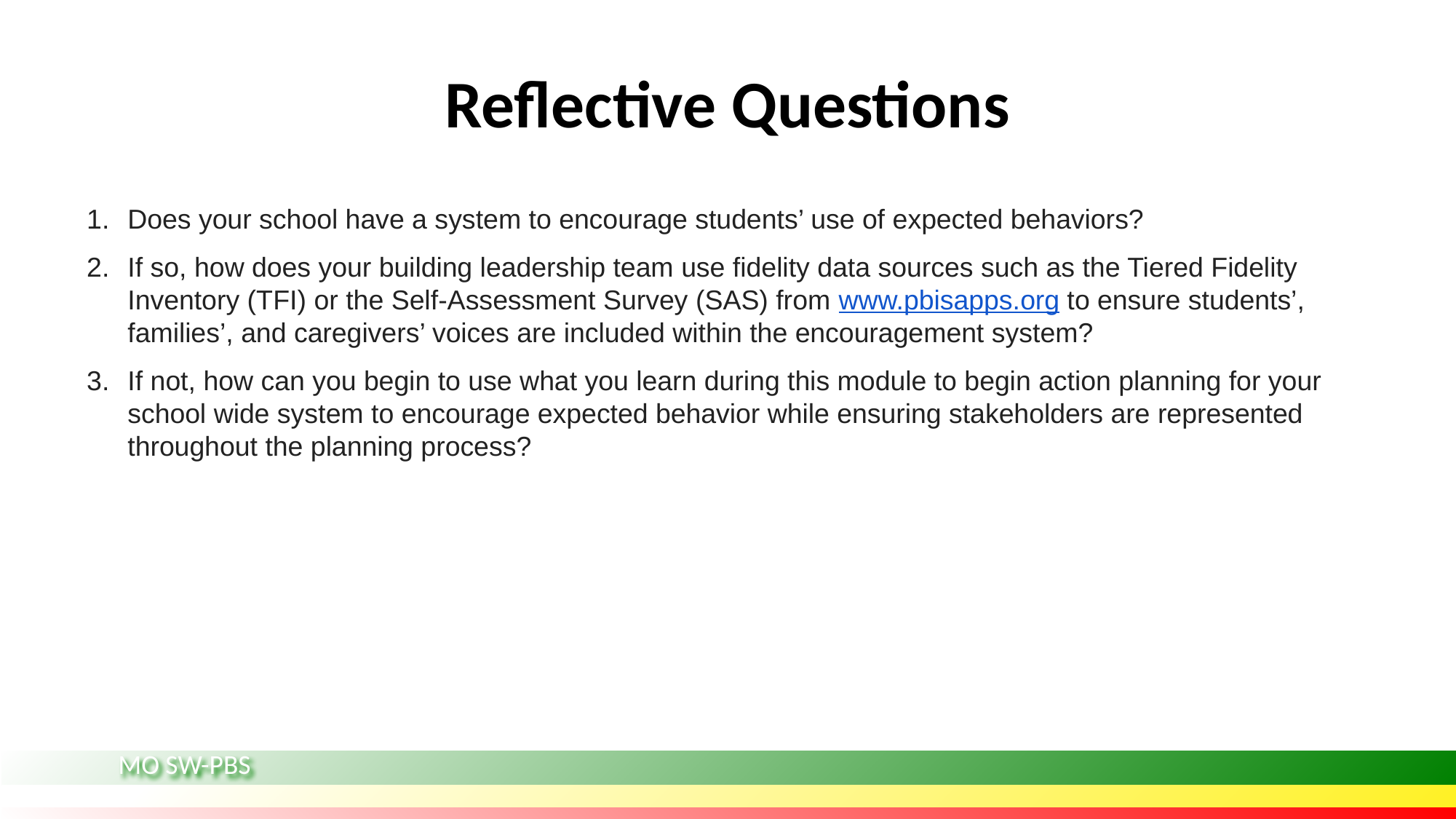

# Reflective Questions
Does your school have a system to encourage students’ use of expected behaviors?
If so, how does your building leadership team use fidelity data sources such as the Tiered Fidelity Inventory (TFI) or the Self-Assessment Survey (SAS) from www.pbisapps.org to ensure students’, families’, and caregivers’ voices are included within the encouragement system?
If not, how can you begin to use what you learn during this module to begin action planning for your school wide system to encourage expected behavior while ensuring stakeholders are represented throughout the planning process?